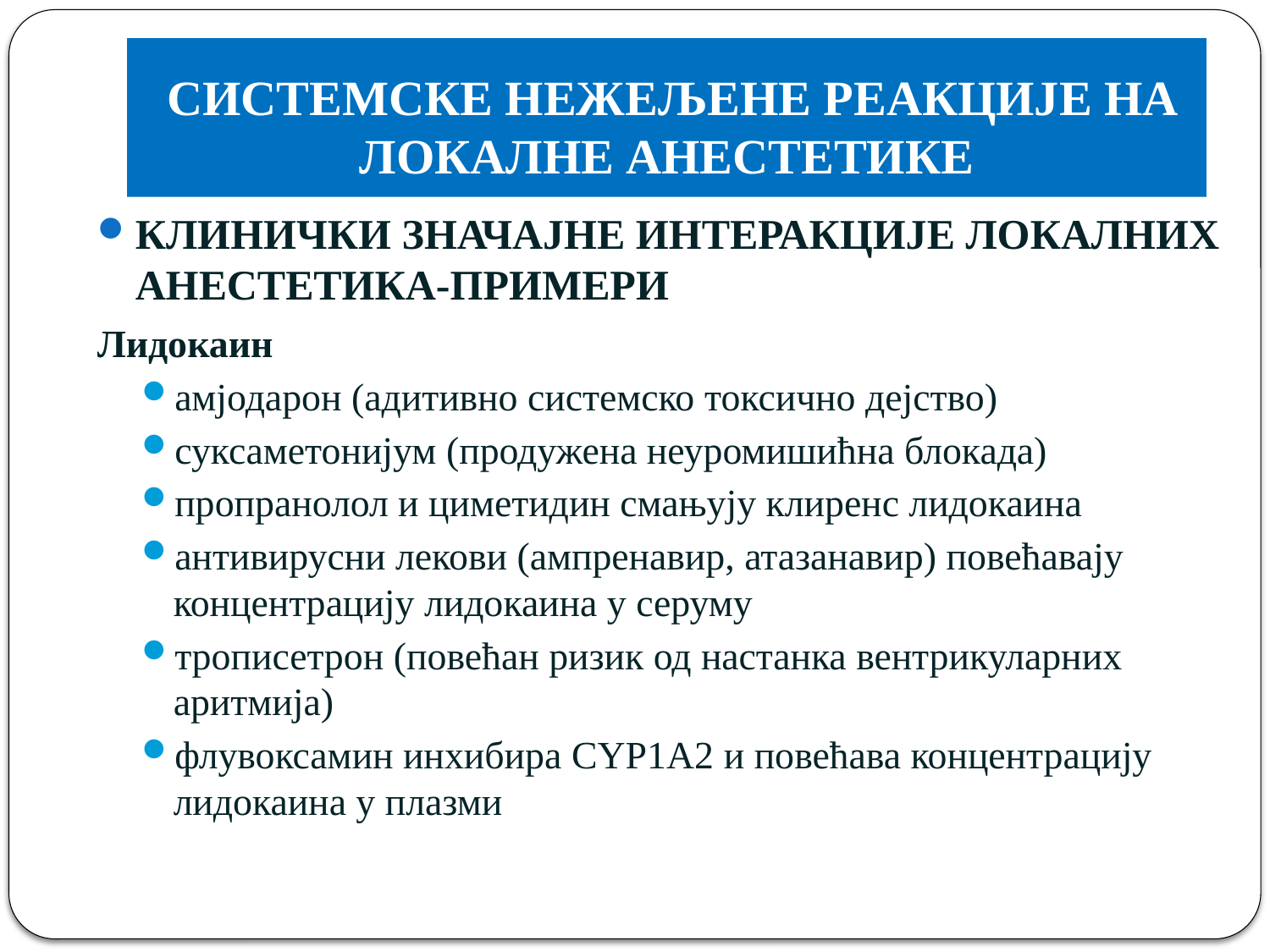

# СИСТЕМСКЕ НЕЖЕЉЕНЕ РЕАКЦИЈЕ НА ЛОКАЛНЕ АНЕСТЕТИКЕ
КЛИНИЧКИ ЗНАЧАЈНЕ ИНТЕРАКЦИЈЕ ЛОКАЛНИХ АНЕСТЕТИКА-ПРИМЕРИ
Лидокаин
амјодарон (адитивно системско токсично дејство)
суксаметонијум (продужена неуромишићна блокада)
пропранолол и циметидин смањују клиренс лидокаина
антивирусни лекови (ампренавир, атазанавир) повећавају концентрацију лидокаина у серуму
трописетрон (повећан ризик од настанка вентрикуларних аритмија)
флувоксамин инхибира CYP1A2 и повећава концентрацију лидокаина у плазми